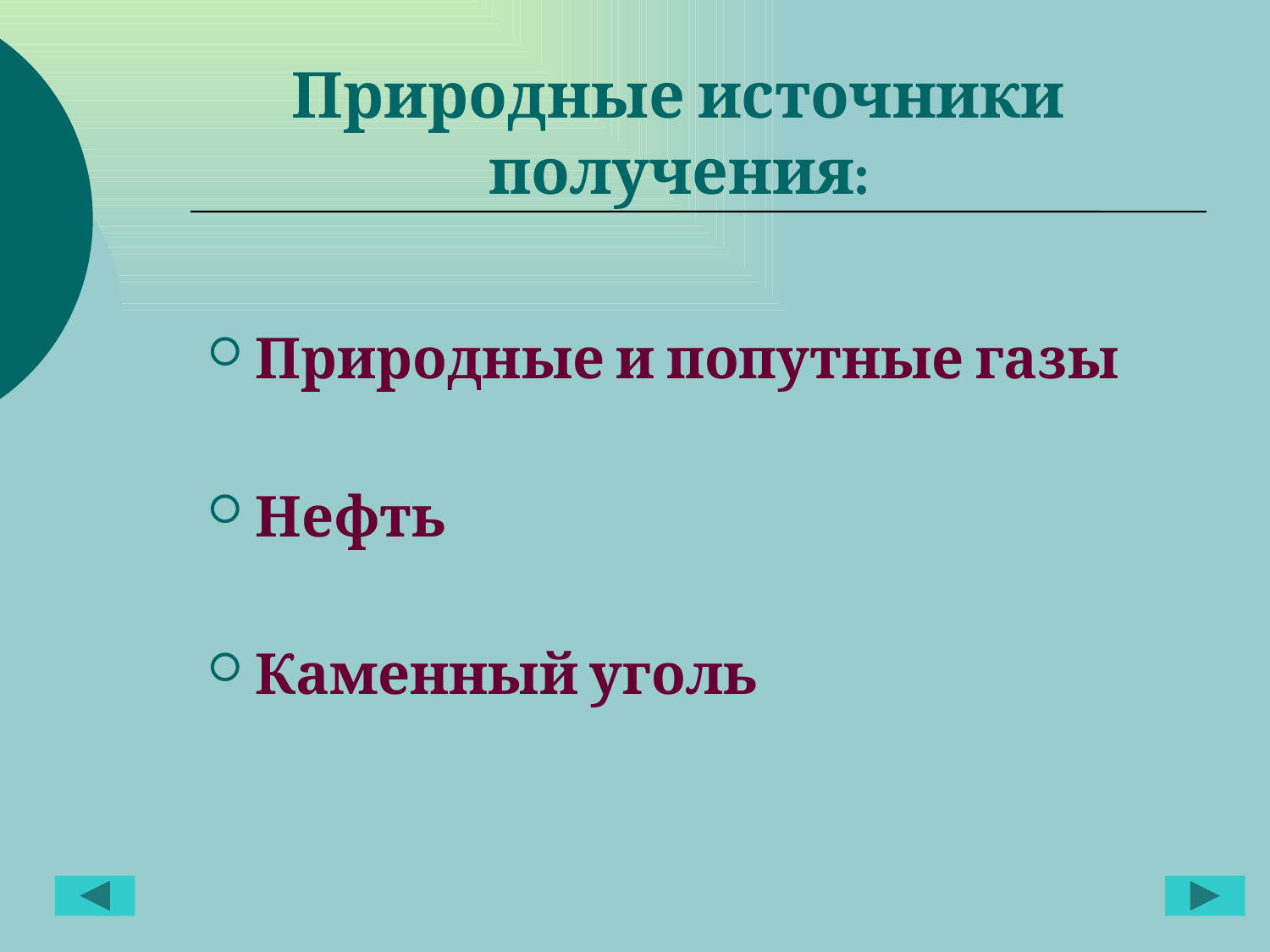

# Природные источники получения:
Природные и попутные газы

Нефть

Каменный уголь